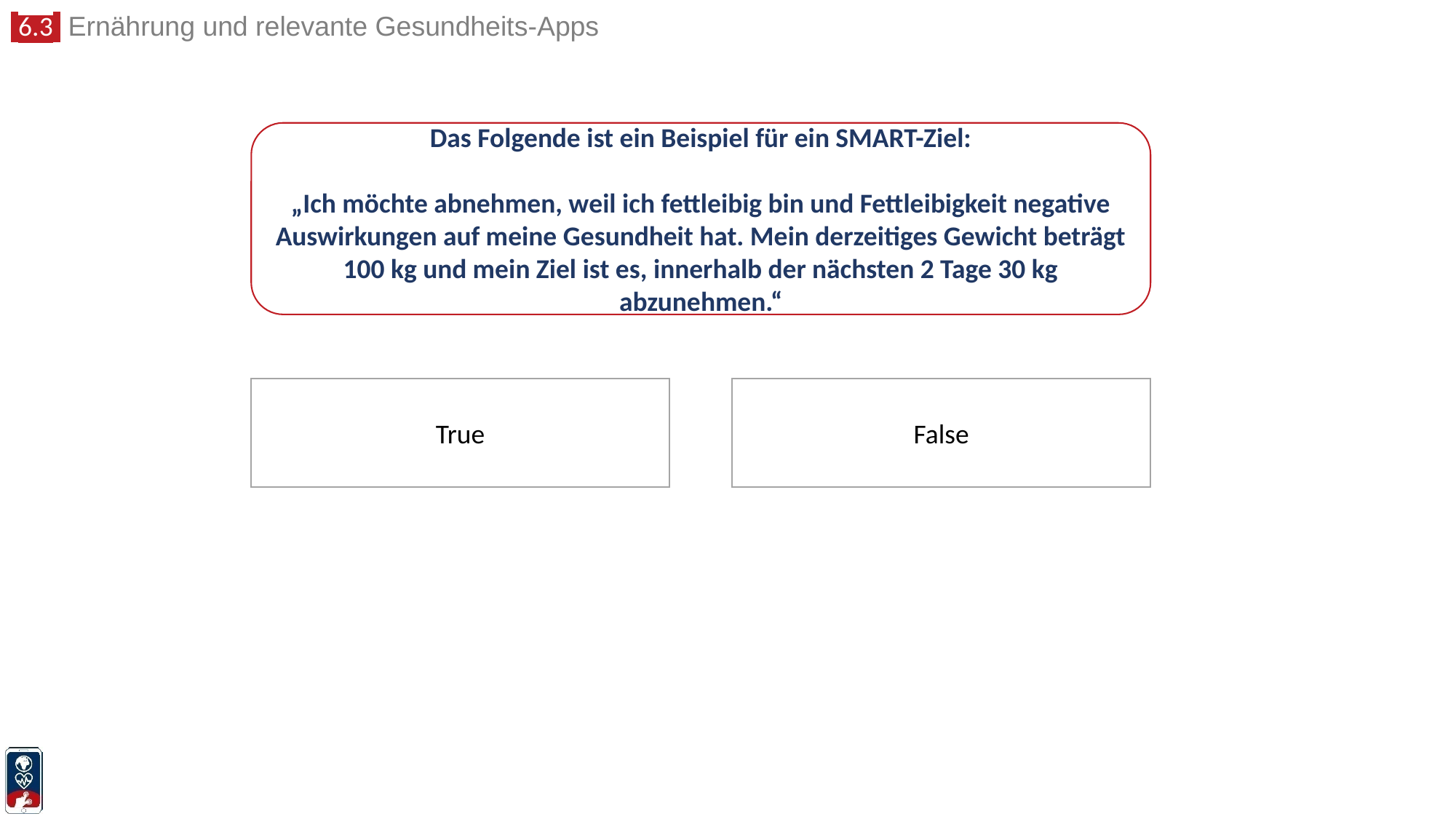

Das Folgende ist ein Beispiel für ein SMART-Ziel:

„Ich möchte abnehmen, weil ich fettleibig bin und Fettleibigkeit negative Auswirkungen auf meine Gesundheit hat. Mein derzeitiges Gewicht beträgt 100 kg und mein Ziel ist es, innerhalb der nächsten 2 Tage 30 kg abzunehmen.“
True
False